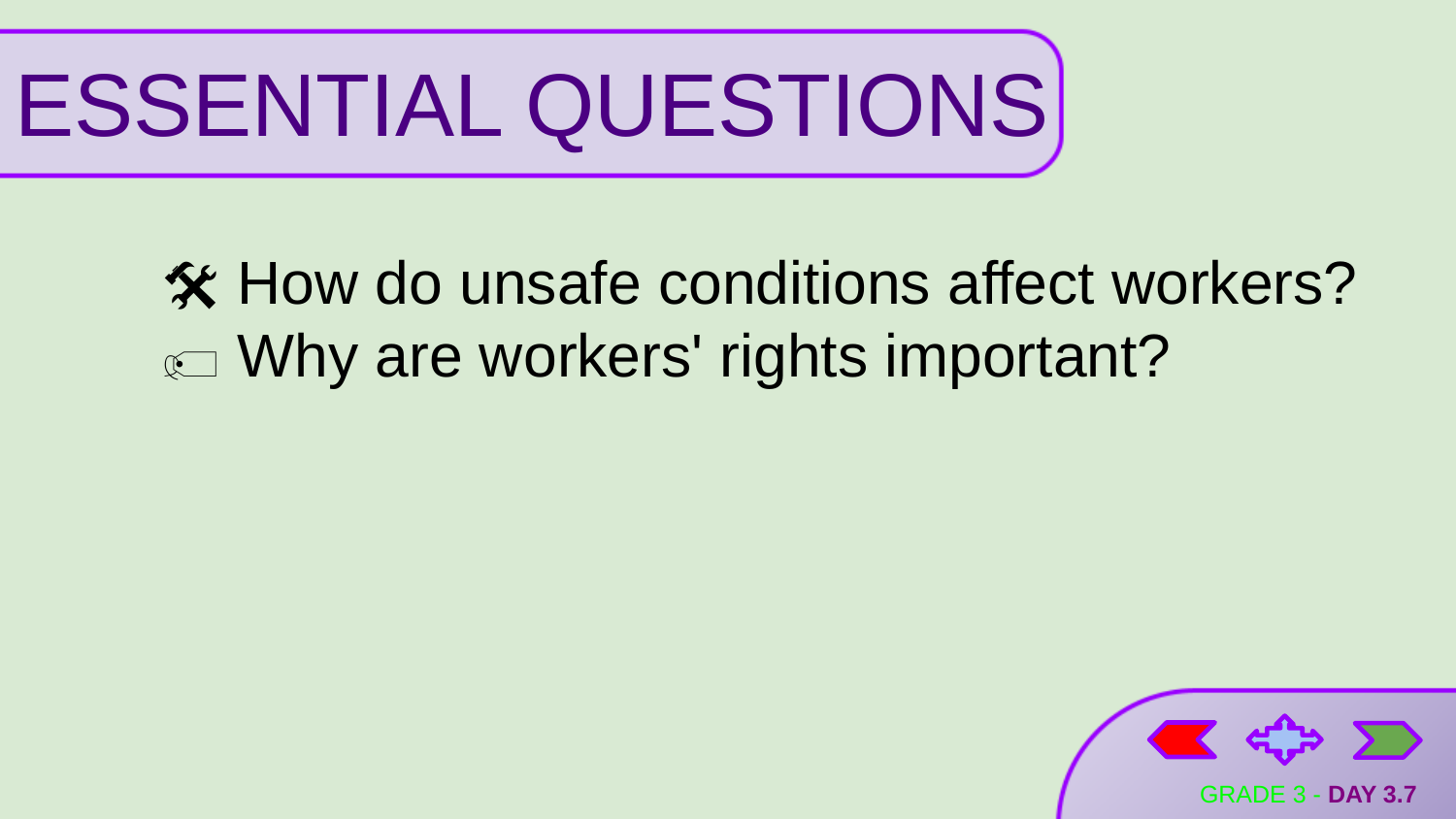

# ESSENTIAL QUESTIONS

🛠️ How do unsafe conditions affect workers?
🏷️ Why are workers' rights important?

GRADE 3 - DAY 3.7